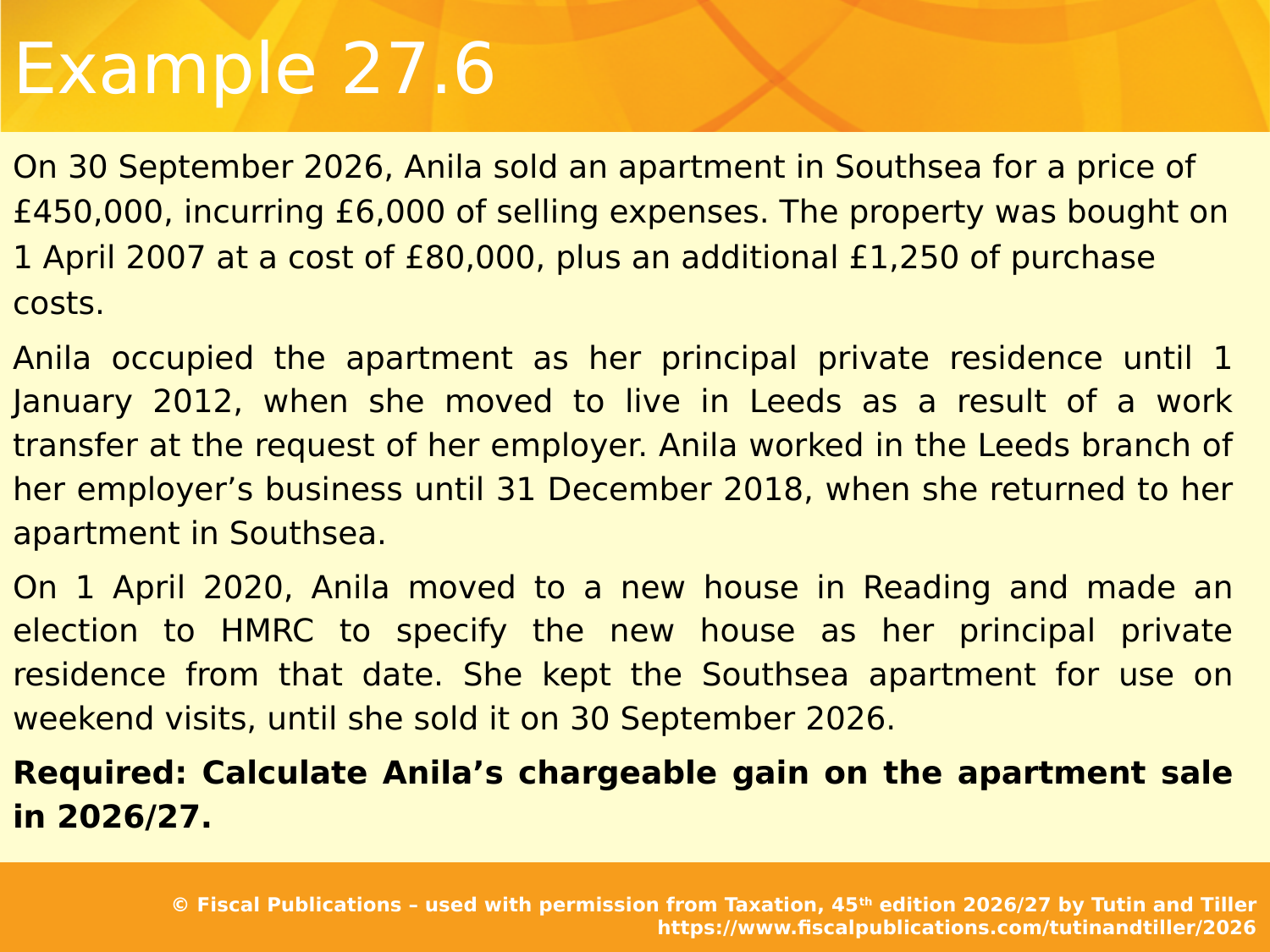

# Example 27.6
On 30 September 2026, Anila sold an apartment in Southsea for a price of £450,000, incurring £6,000 of selling expenses. The property was bought on 1 April 2007 at a cost of £80,000, plus an additional £1,250 of purchase costs.
Anila occupied the apartment as her principal private residence until 1 January 2012, when she moved to live in Leeds as a result of a work transfer at the request of her employer. Anila worked in the Leeds branch of her employer’s business until 31 December 2018, when she returned to her apartment in Southsea.
On 1 April 2020, Anila moved to a new house in Reading and made an election to HMRC to specify the new house as her principal private residence from that date. She kept the Southsea apartment for use on weekend visits, until she sold it on 30 September 2026.
Required: Calculate Anila’s chargeable gain on the apartment sale in 2026/27.